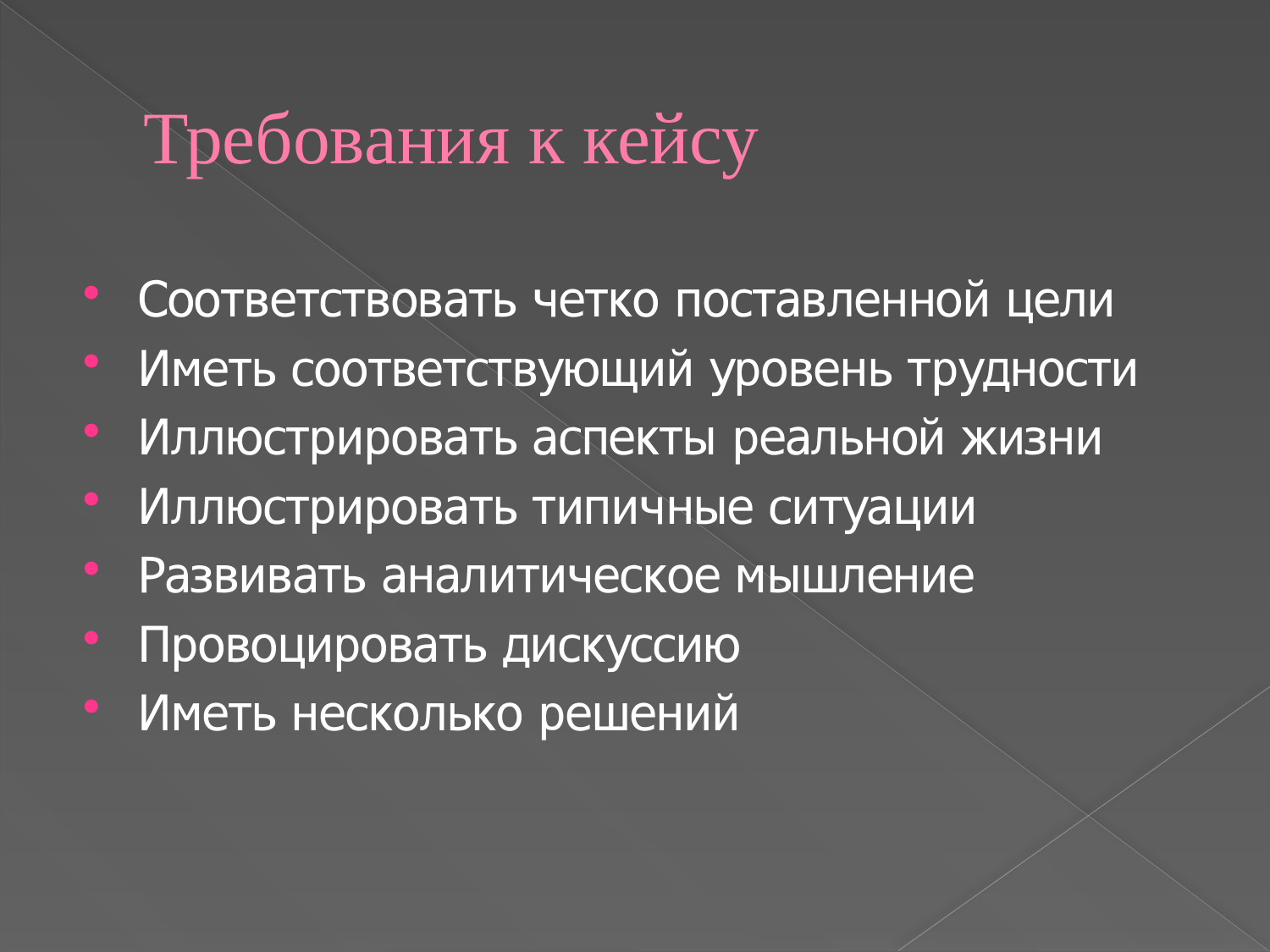

# Требования к кейсу
Соответствовать четко поставленной цели
Иметь соответствующий уровень трудности
Иллюстрировать аспекты реальной жизни
Иллюстрировать типичные ситуации
Развивать аналитическое мышление
Провоцировать дискуссию
Иметь несколько решений